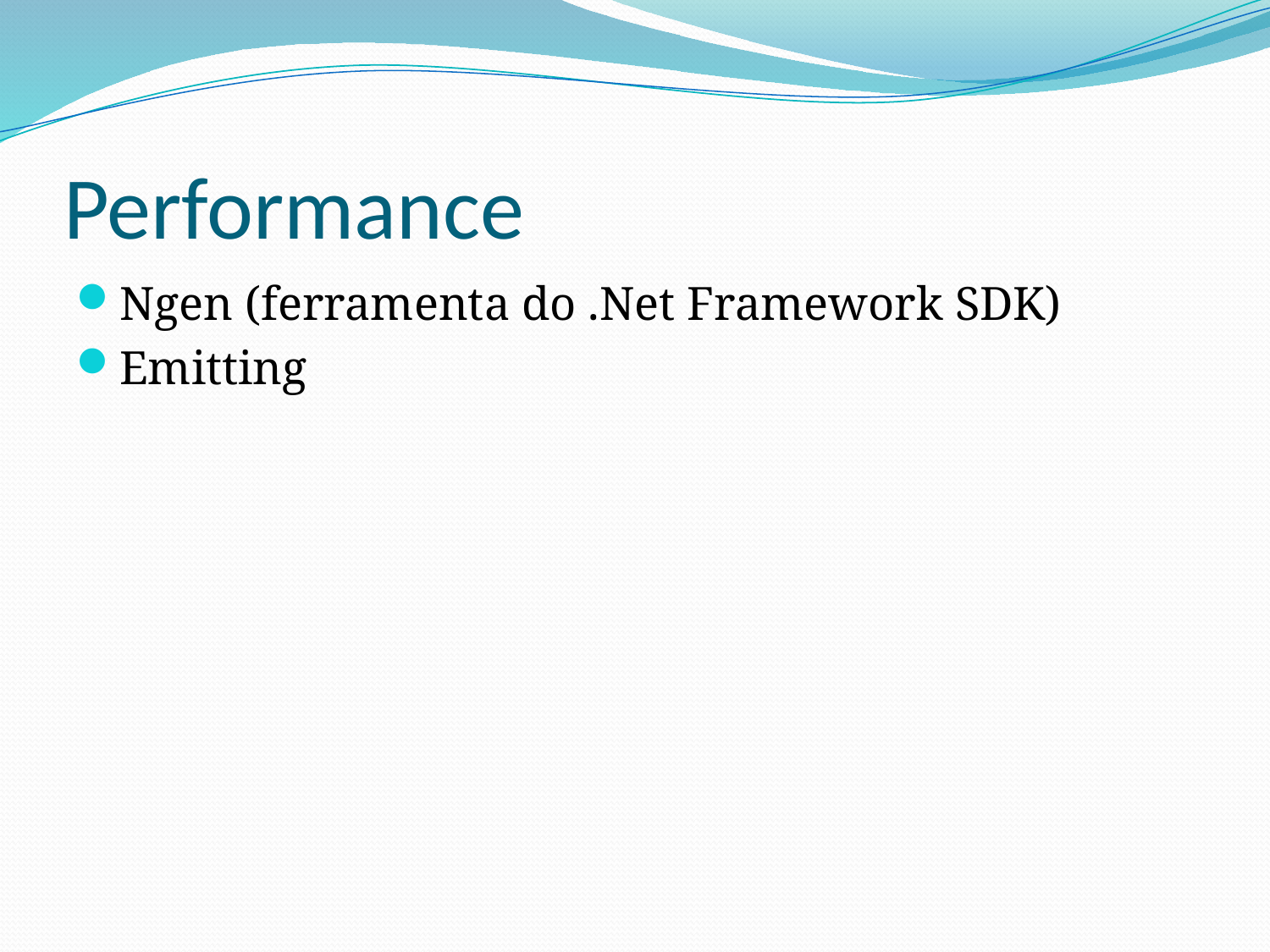

# Performance
Ngen (ferramenta do .Net Framework SDK)
Emitting